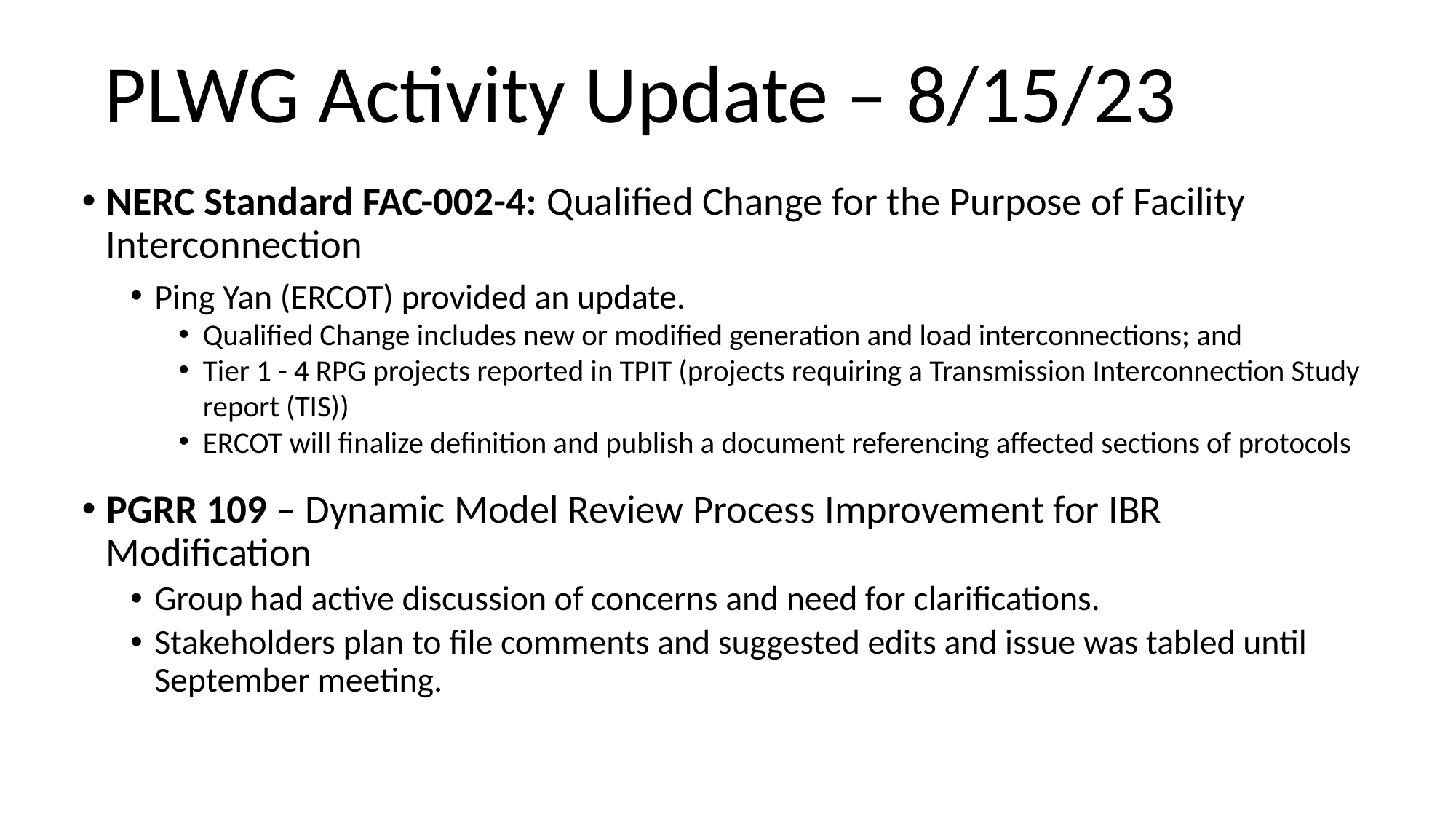

# PLWG Activity Update – 8/15/23
NERC Standard FAC-002-4: Qualified Change for the Purpose of Facility Interconnection
Ping Yan (ERCOT) provided an update.
Qualified Change includes new or modified generation and load interconnections; and
Tier 1 - 4 RPG projects reported in TPIT (projects requiring a Transmission Interconnection Study report (TIS))
ERCOT will finalize definition and publish a document referencing affected sections of protocols
PGRR 109 – Dynamic Model Review Process Improvement for IBR Modification
Group had active discussion of concerns and need for clarifications.
Stakeholders plan to file comments and suggested edits and issue was tabled until September meeting.